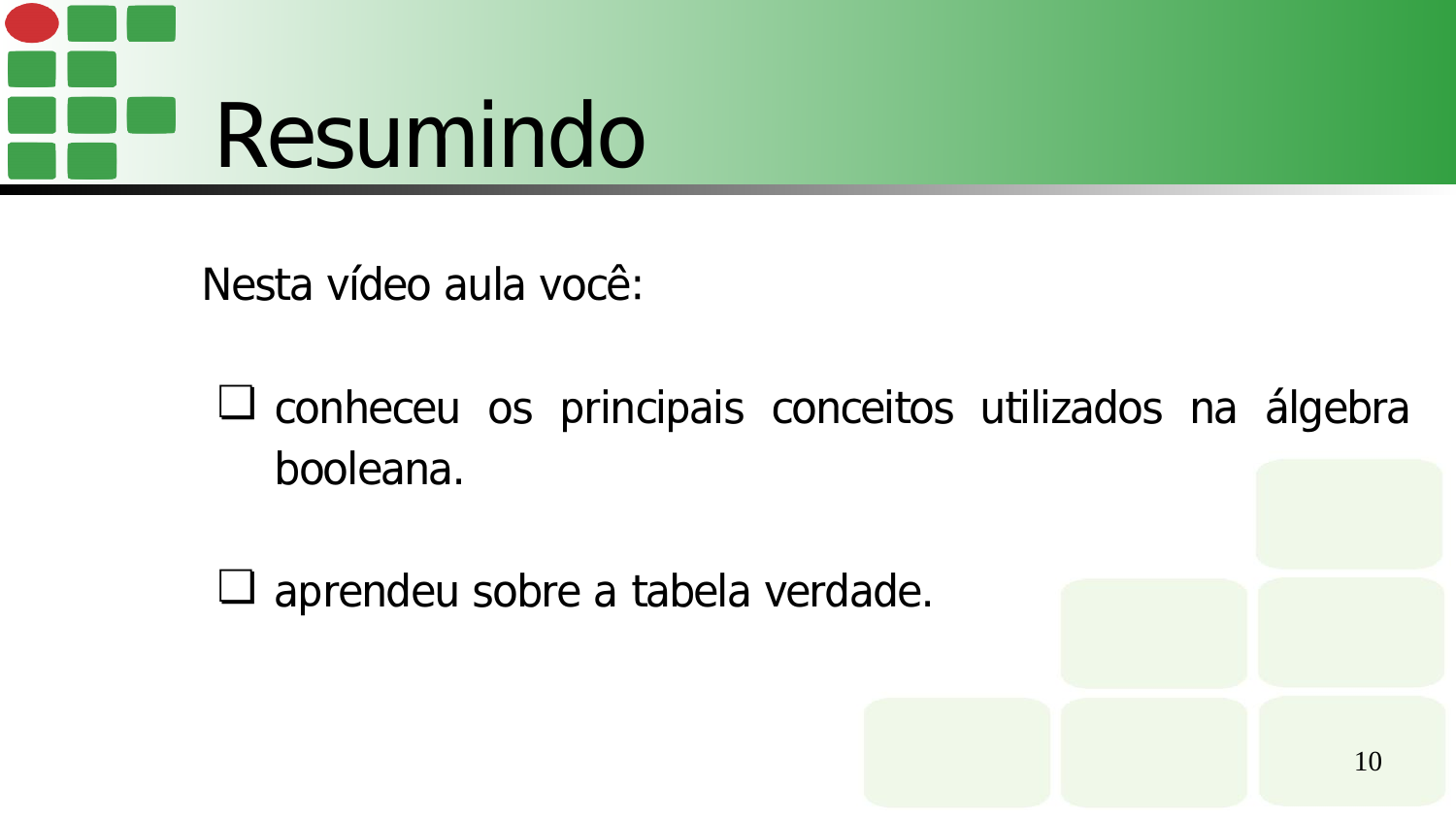

Resumindo
Nesta vídeo aula você:

conheceu os principais conceitos utilizados na álgebra booleana.

aprendeu sobre a tabela verdade.

10